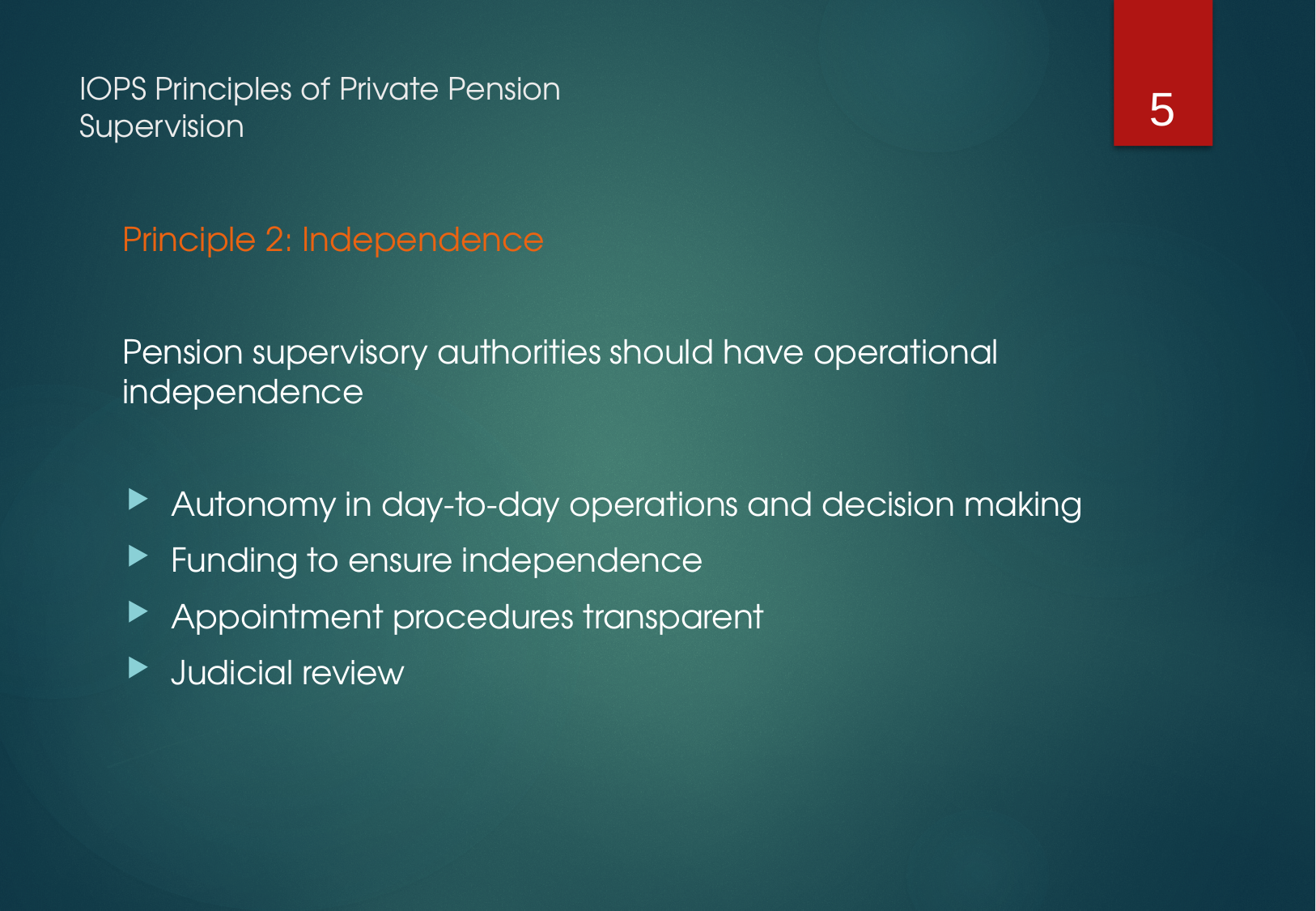

5
# IOPS Principles of Private Pension Supervision
	Principle 2: Independence

	Pension supervisory authorities should have operational independence

Autonomy in day-to-day operations and decision making
Funding to ensure independence
Appointment procedures transparent
Judicial review